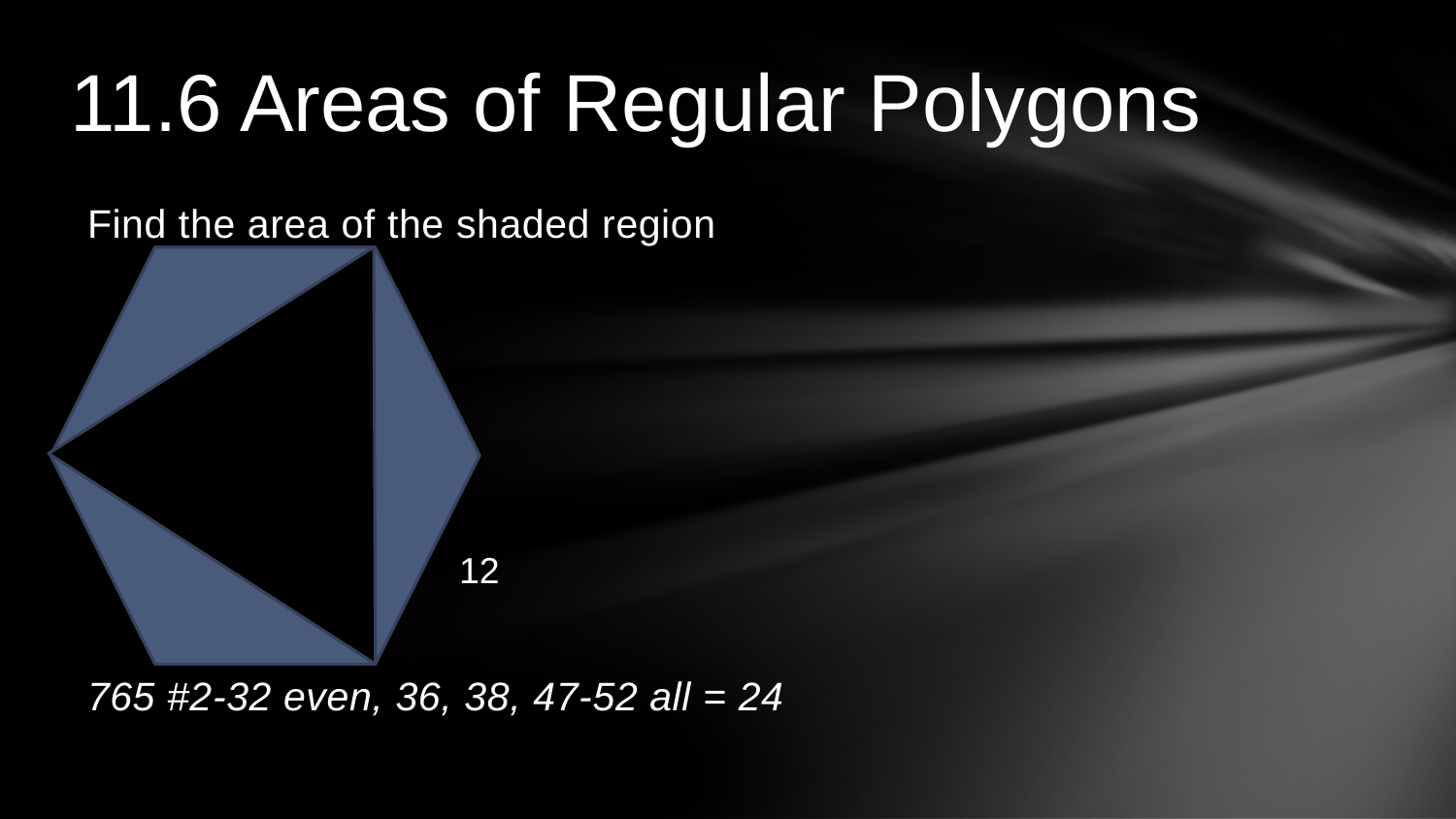

# 11.6 Areas of Regular Polygons
Find the area of the shaded region

765 #2-32 even, 36, 38, 47-52 all = 24

12